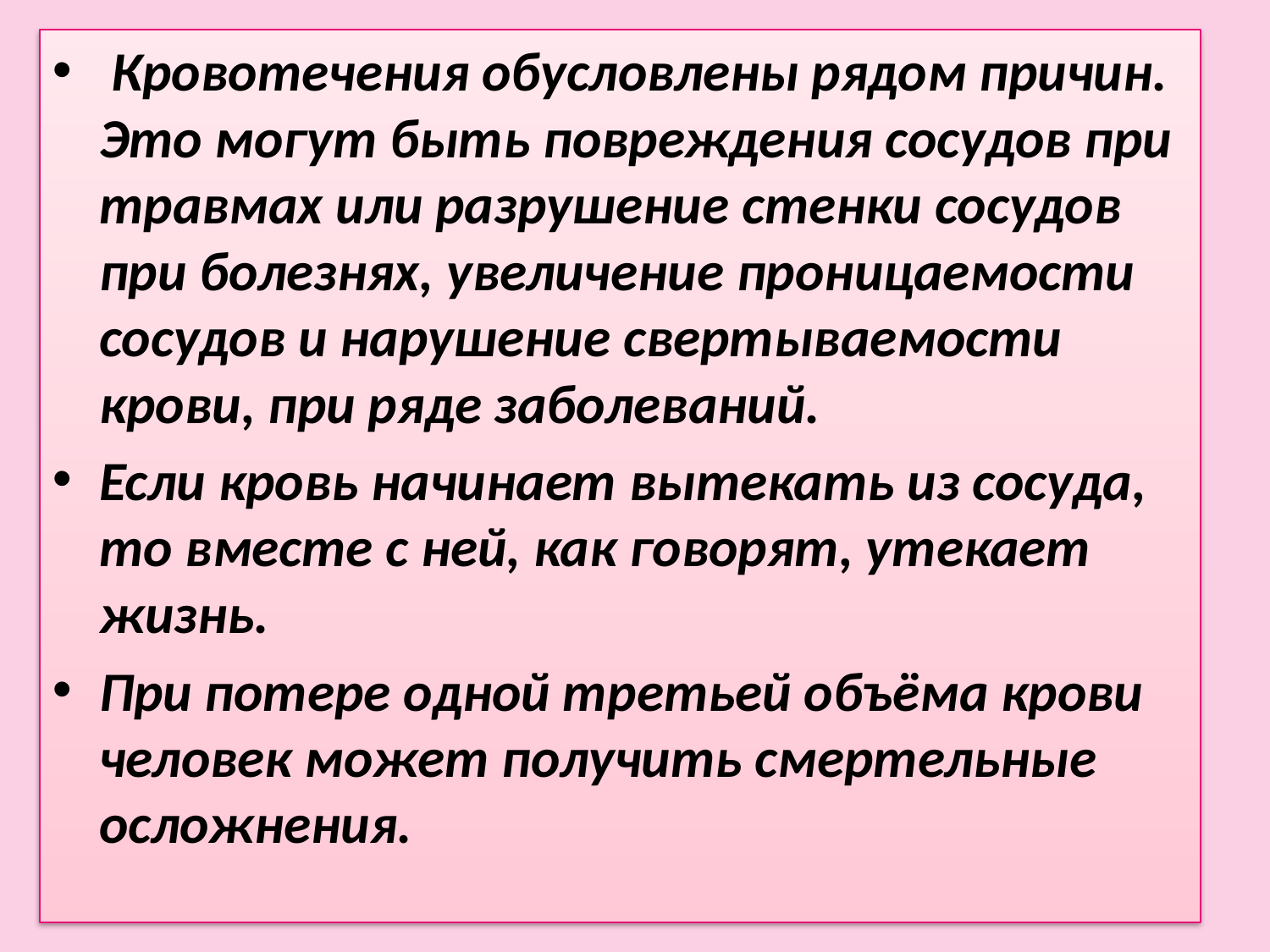

Кровотечения обусловлены рядом причин. Это могут быть повреждения сосудов при травмах или разрушение стенки сосудов при болезнях, увеличение проницаемости сосудов и нарушение свертываемости крови, при ряде заболеваний.
Если кровь начинает вытекать из сосуда, то вместе с ней, как говорят, утекает жизнь.
При потере одной третьей объёма крови человек может получить смертельные осложнения.
#